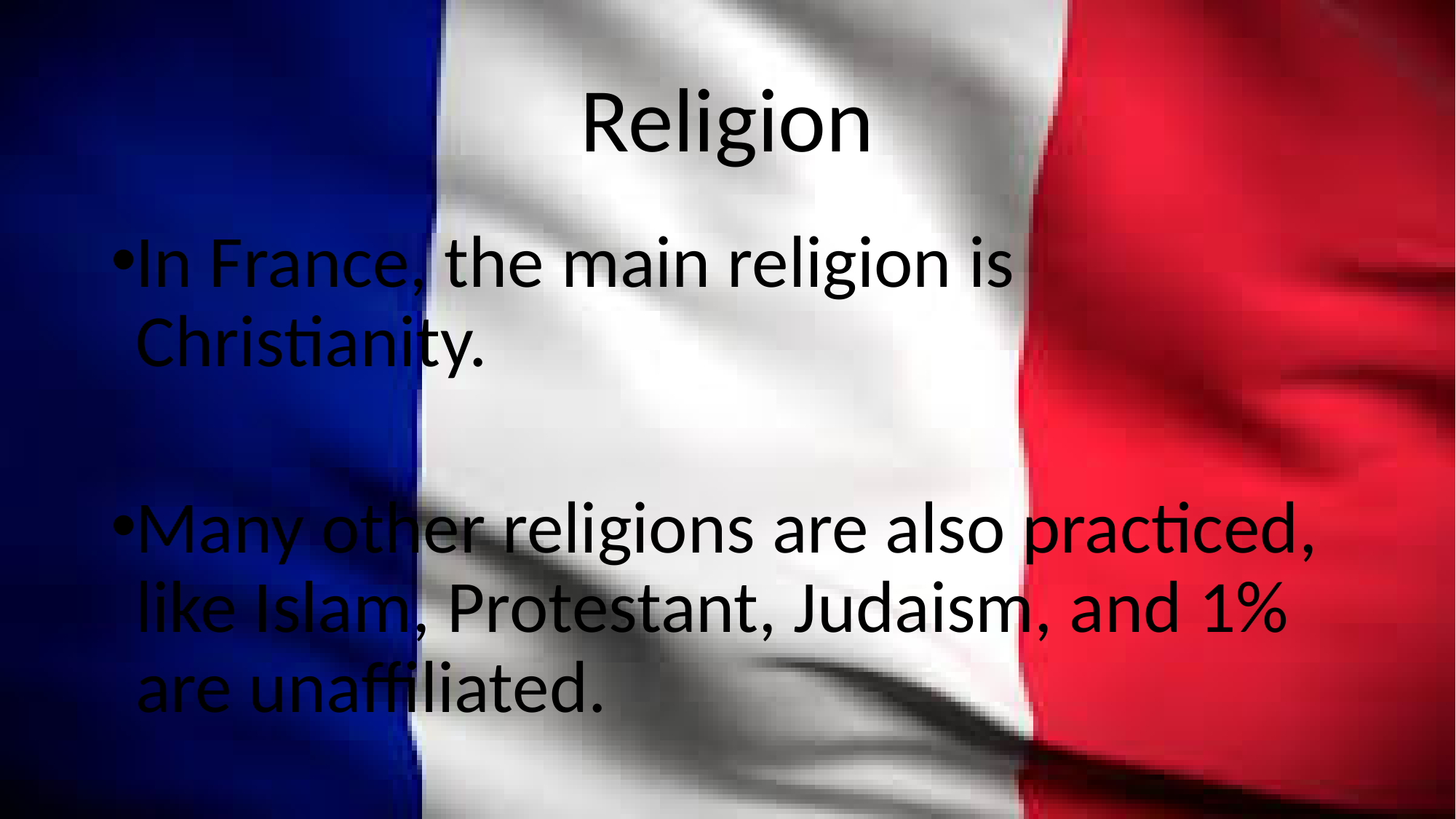

# Religion
In France, the main religion is Christianity.

Many other religions are also practiced, like Islam, Protestant, Judaism, and 1% are unaffiliated.